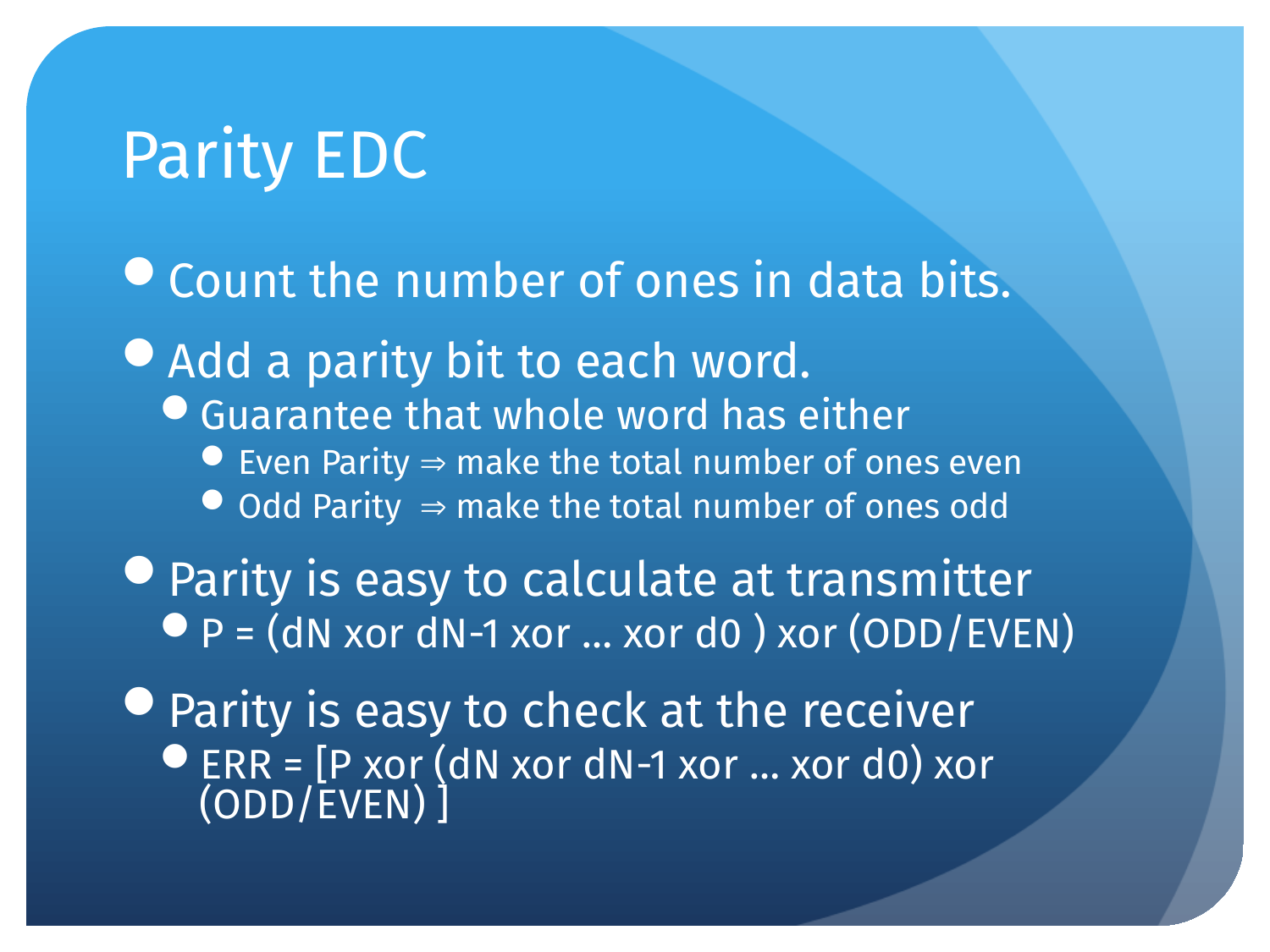

# Parity EDC
Count the number of ones in data bits.
Add a parity bit to each word.
Guarantee that whole word has either
Even Parity ⇒ make the total number of ones even
Odd Parity  ⇒ make the total number of ones odd
Parity is easy to calculate at transmitter
P = (dN xor dN-1 xor … xor d0 ) xor (ODD/EVEN)
Parity is easy to check at the receiver
ERR = [P xor (dN xor dN-1 xor … xor d0) xor (ODD/EVEN) ]